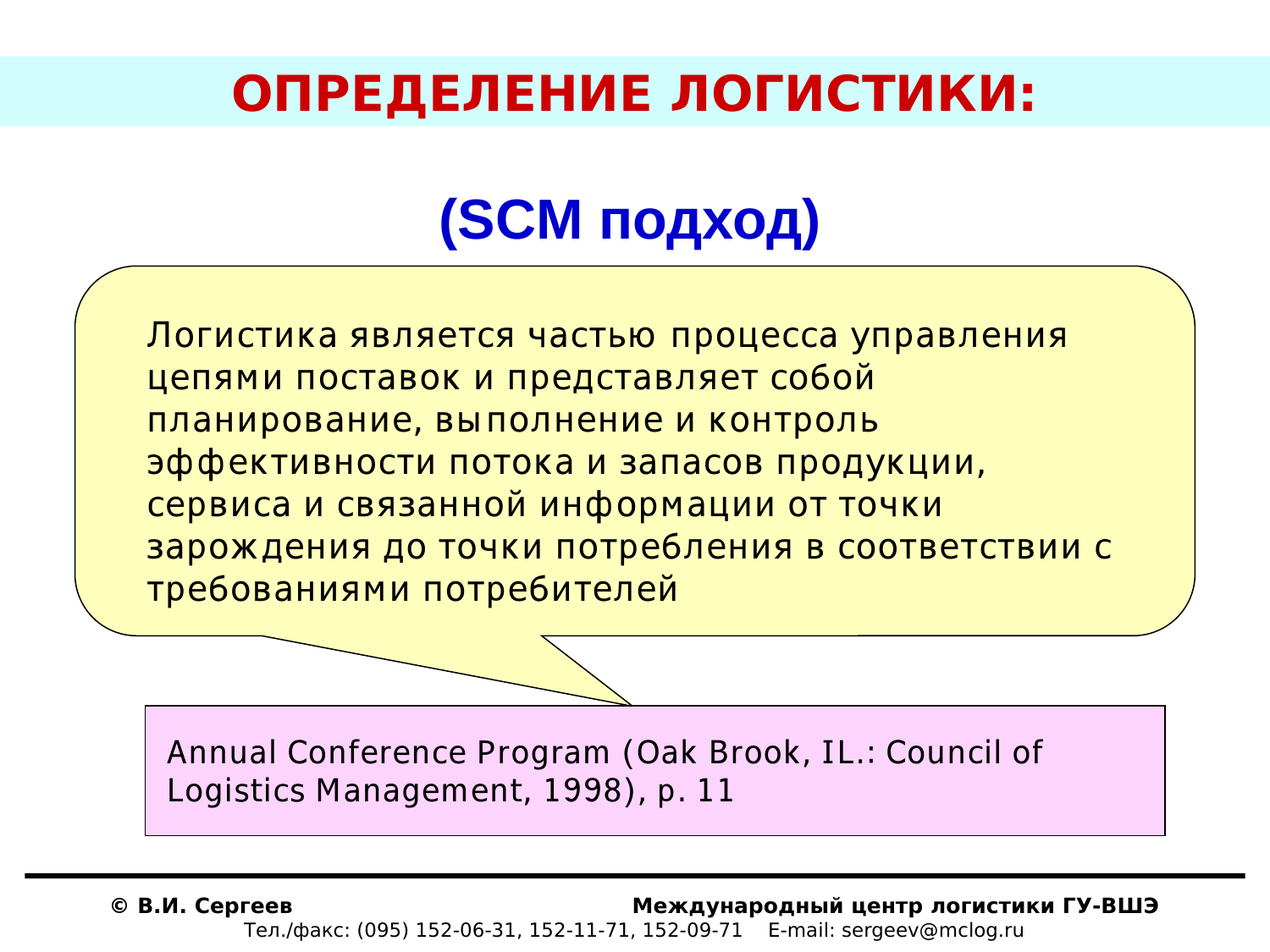

# ОПРЕДЕЛЕНИЕ ЛОГИСТИКИ:
(SCM подход)

Логистика является частью процесса управления цепями поставок и представляет собой планирование, выполнение и контроль эффективности потока и запасов продукции, сервиса и связанной информации от точки зарождения до точки потребления в соответствии с требованиями потребителей

Annual Conference Program (Oak Brook, IL.: Council of Logistics Management, 1998), p. 11

© В.И. Сергеев                                              Международный центр логистики ГУ-ВШЭ
Тел./факс: (095) 152-06-31, 152-11-71, 152-09-71    E-mail: sergeev@mclog.ru